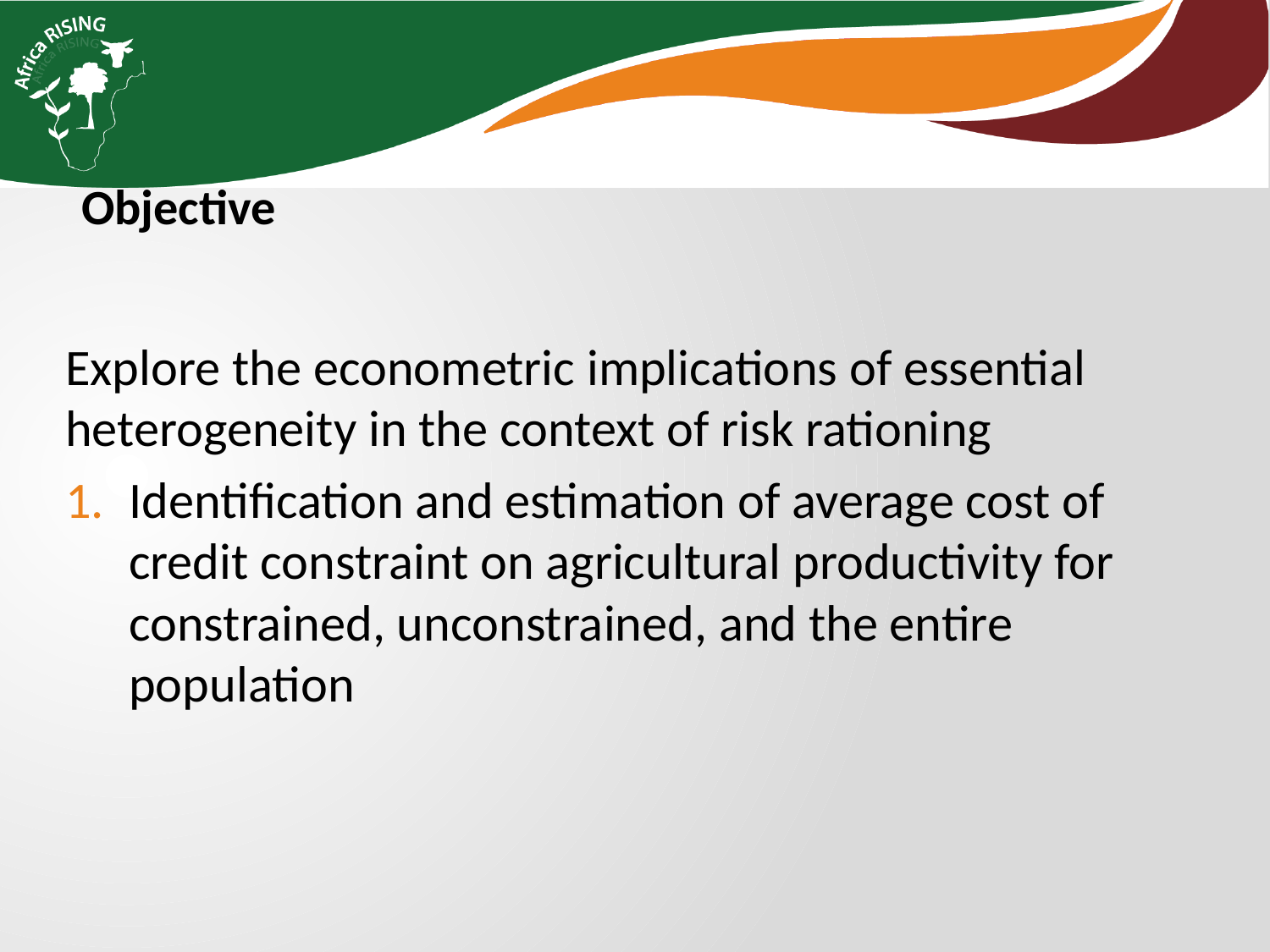

Objective
Explore the econometric implications of essential heterogeneity in the context of risk rationing
Identification and estimation of average cost of credit constraint on agricultural productivity for constrained, unconstrained, and the entire population